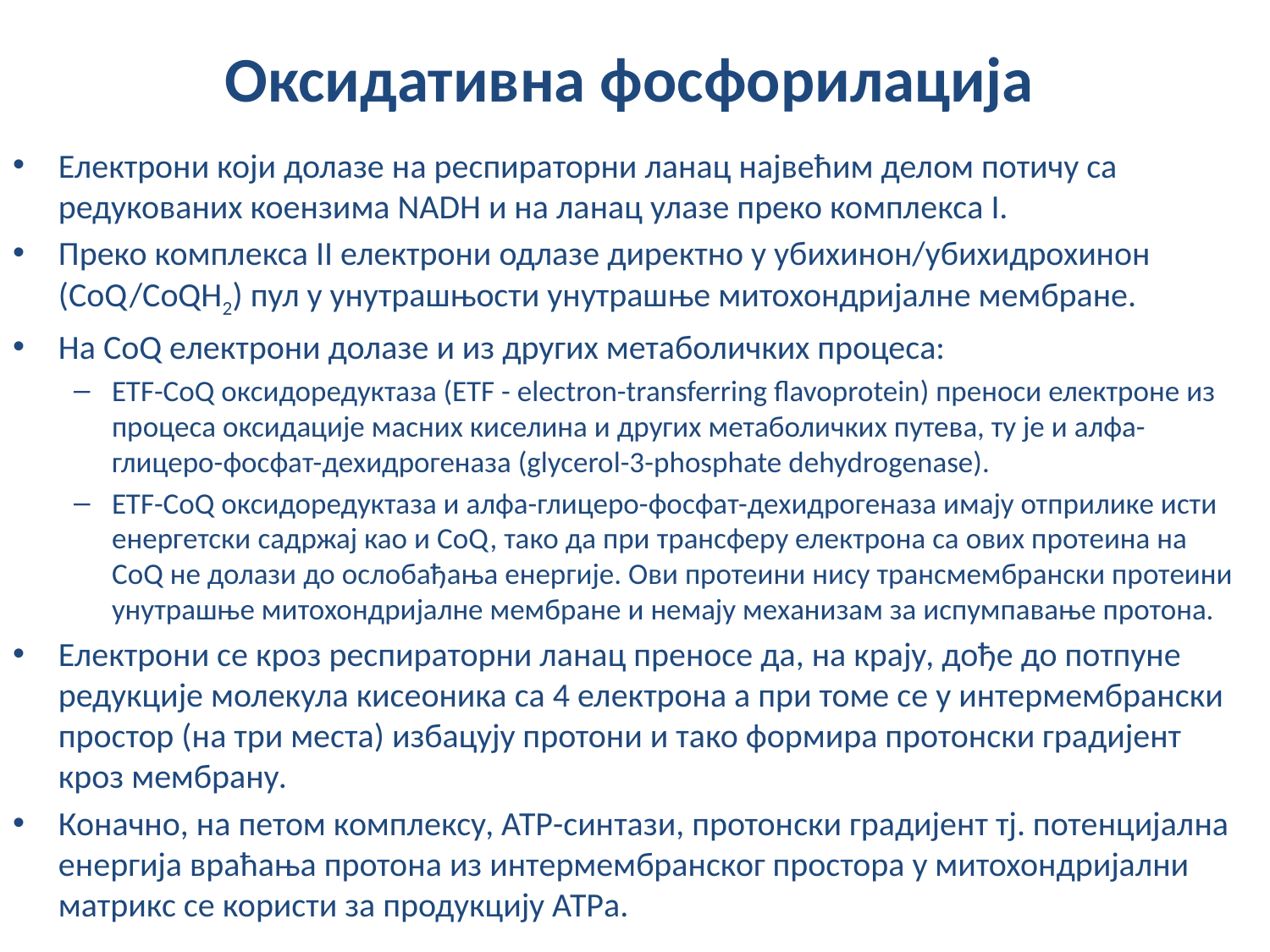

# Оксидативна фосфорилација
Електрони који долазе на респираторни ланац највећим делом потичу са редукованих коензима NАDH и на ланац улазе преко комплекса I.
Преко комплекса II електрони одлазе директно у убихинон/убихидрохинон (СоQ/СоQН2) пул у унутрашњости унутрашње митохондријалне мембране.
На СоQ електрони долазе и из других метаболичких процеса:
ЕТF-СоQ оксидоредуктаза (ЕТF - electron-transferring flavoprotein) преноси електроне из процеса оксидације масних киселина и других метаболичких путева, ту је и алфа-глицеро-фосфат-дехидрогеназа (glycerol-3-phosphate dehydrogenase).
ЕТF-СоQ оксидоредуктаза и алфа-глицеро-фосфат-дехидрогеназа имају отприлике исти енергетски садржај као и СоQ, тако да при трансферу електрона са ових протеина на СоQ не долази до ослобађања енергије. Ови протеини нису трансмембрански протеини унутрашње митохондријалне мембране и немају механизам за испумпавање протона.
Електрони се кроз респираторни ланац преносе да, на крају, дође до потпуне редукције молекула кисеоника са 4 електрона а при томе се у интермембрански простор (на три места) избацују протони и тако формира протонски градијент кроз мембрану.
Коначно, на петом комплексу, АТР-синтази, протонски градијент тј. потенцијална енергија враћања протона из интермембранског простора у митохондријални матрикс се користи за продукцију АТРа.